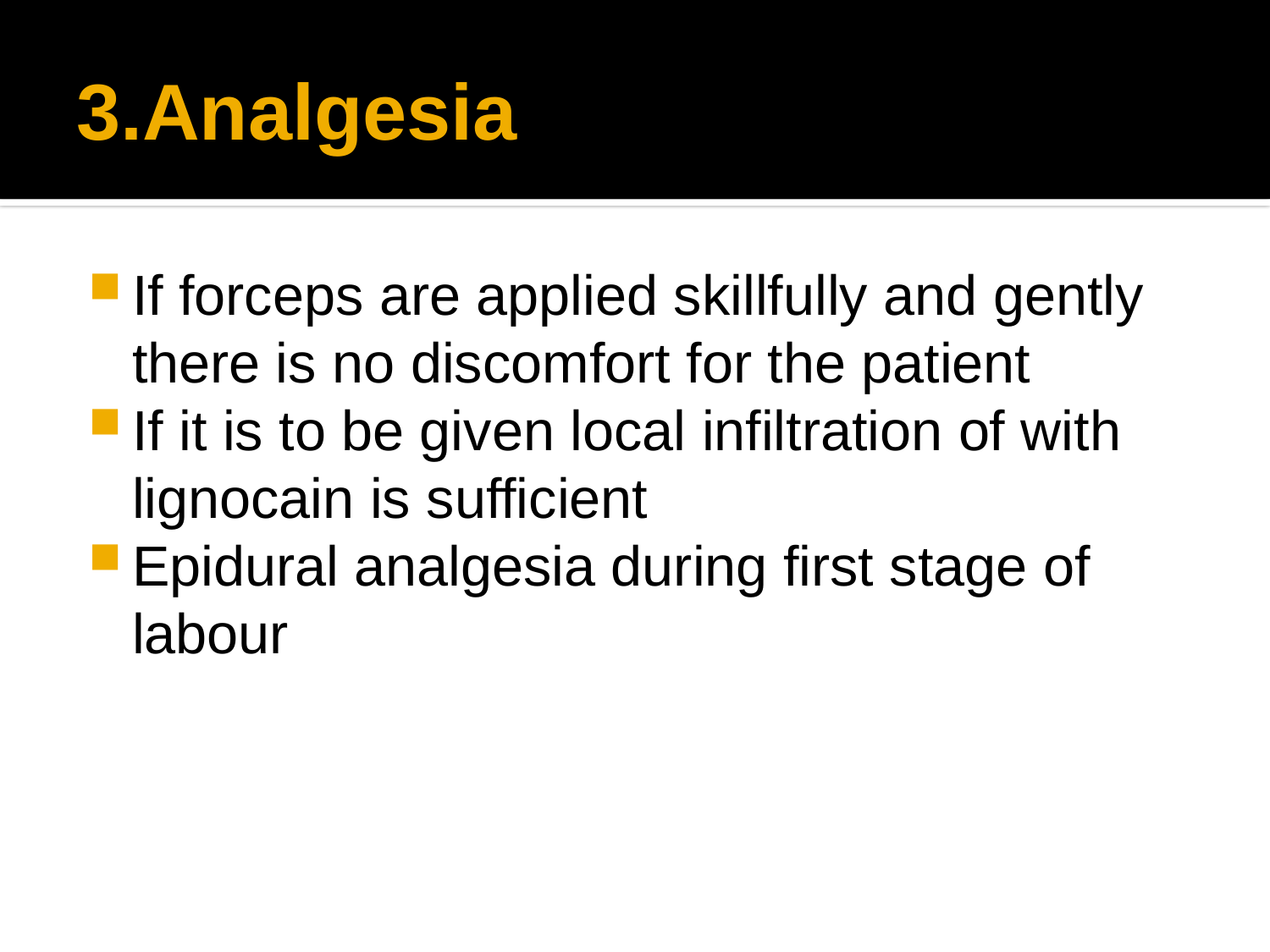

# 3.Analgesia
If forceps are applied skillfully and gently there is no discomfort for the patient
If it is to be given local infiltration of with lignocain is sufficient
Epidural analgesia during first stage of labour